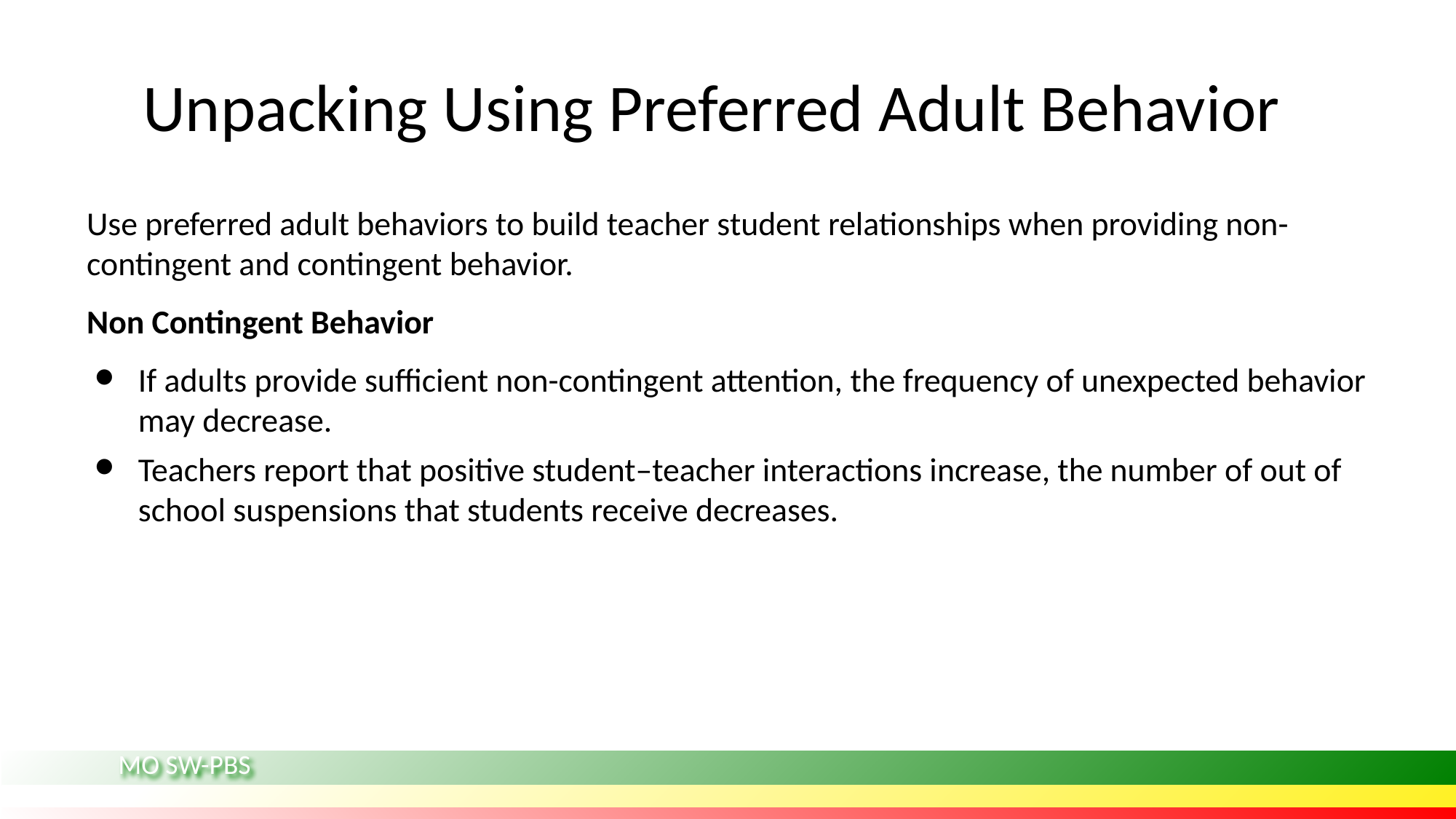

# Unpacking Using Preferred Adult Behavior
Use preferred adult behaviors to build teacher student relationships when providing non-contingent and contingent behavior.
Non Contingent Behavior
If adults provide sufficient non-contingent attention, the frequency of unexpected behavior may decrease.
Teachers report that positive student–teacher interactions increase, the number of out of school suspensions that students receive decreases.